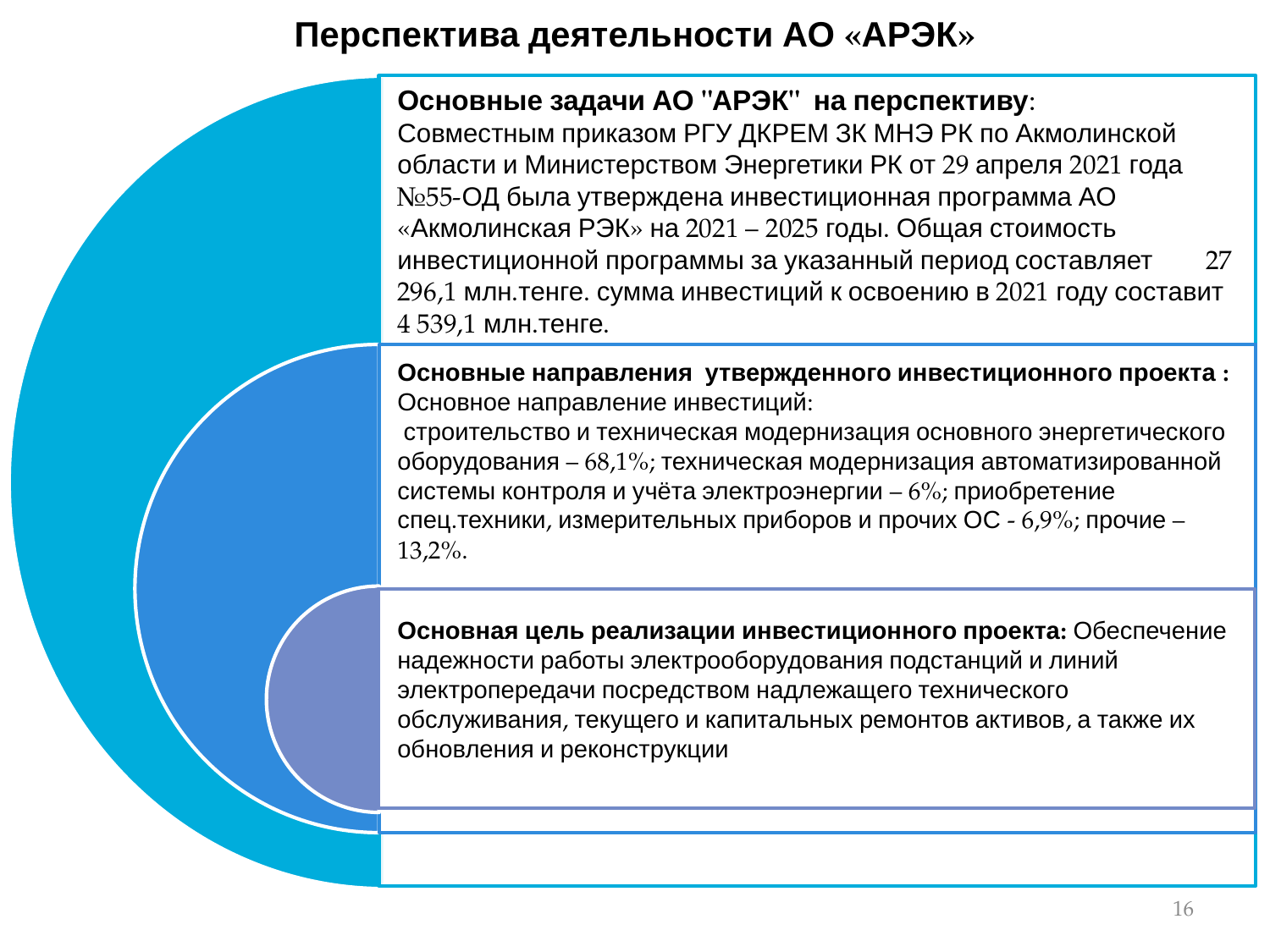

Перспектива деятельности АО «АРЭК»

Основные задачи АО "АРЭК"  на перспективу:
Совместным приказом РГУ ДКРЕМ ЗК МНЭ РК по Акмолинской области и Министерством Энергетики РК от 29 апреля 2021 года №55-ОД была утверждена инвестиционная программа АО «Акмолинская РЭК» на 2021 – 2025 годы. Общая стоимость инвестиционной программы за указанный период составляет        27 296,1 млн.тенге. сумма инвестиций к освоению в 2021 году составит 4 539,1 млн.тенге.

Основные направления  утвержденного инвестиционного проекта : Основное направление инвестиций:
 строительство и техническая модернизация основного энергетического оборудования – 68,1%; техническая модернизация автоматизированной системы контроля и учёта электроэнергии – 6%; приобретение спец.техники, измерительных приборов и прочих ОС - 6,9%; прочие – 13,2%.

Основная цель реализации инвестиционного проекта: Обеспечение надежности работы электрооборудования подстанций и линий электропередачи посредством надлежащего технического обслуживания, текущего и капитальных ремонтов активов, а также их обновления и реконструкции
16